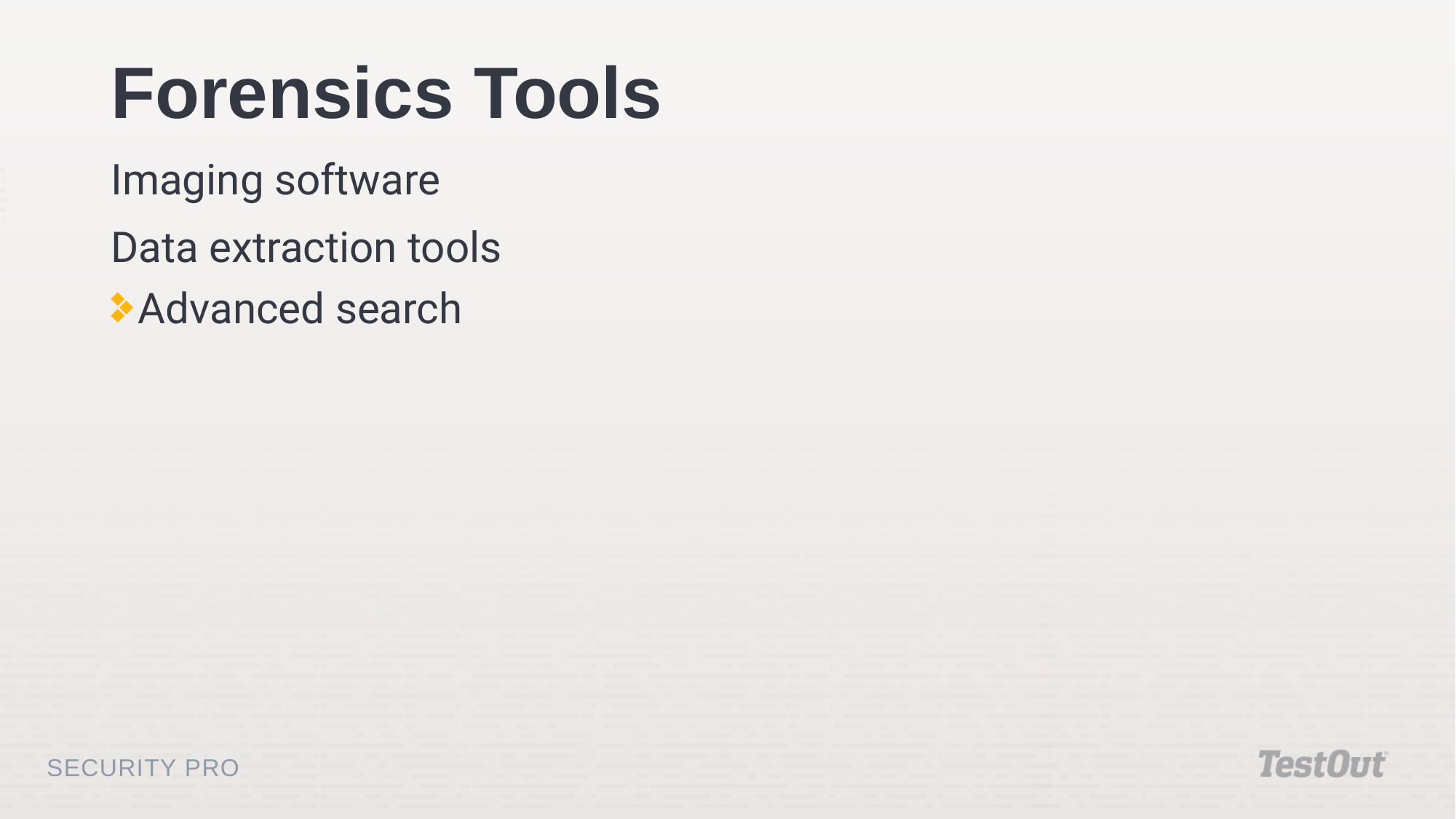

# Forensics Tools
Imaging software
Data extraction tools
Advanced search
Security Pro